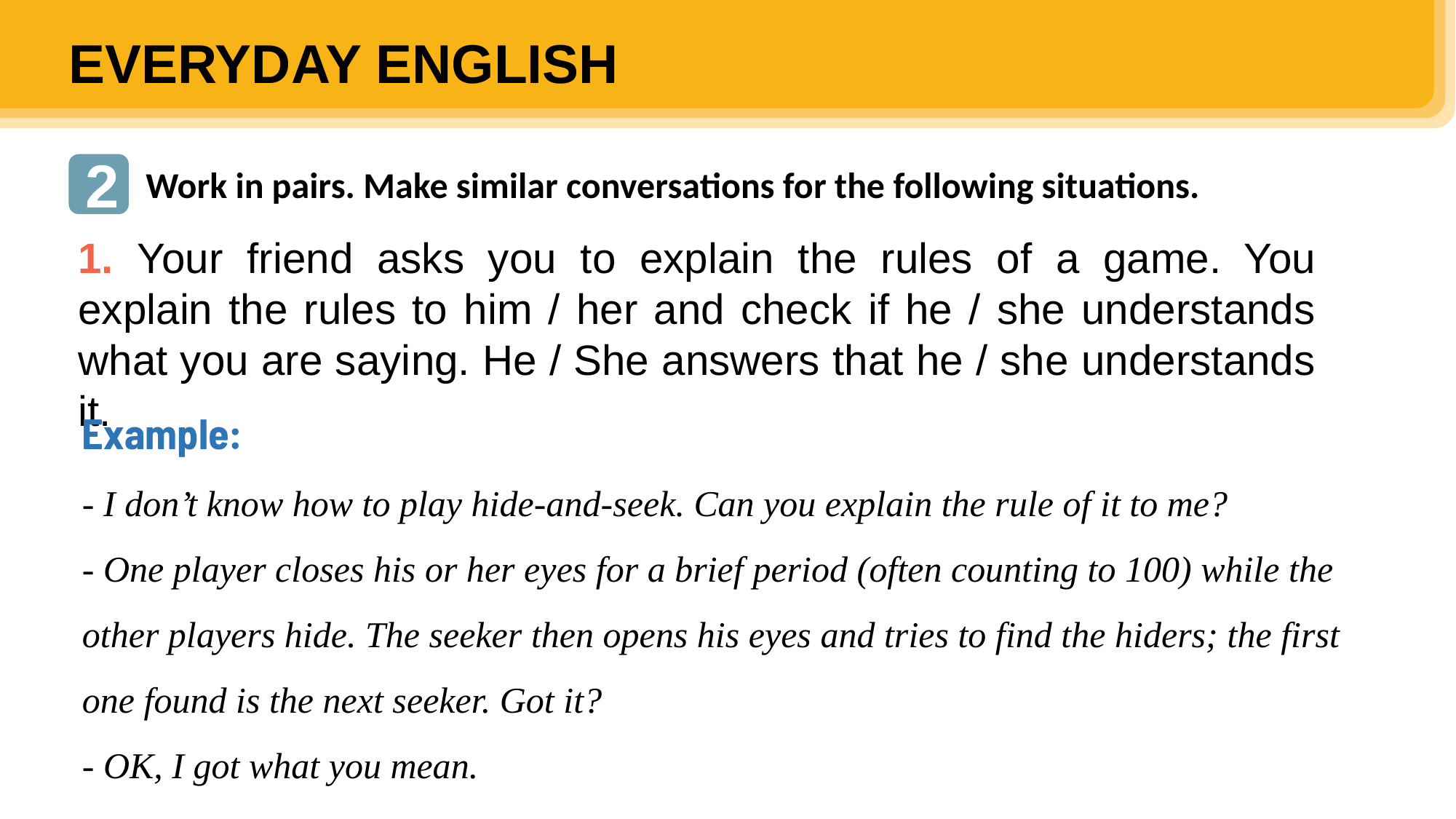

EVERYDAY ENGLISH
2

Work in pairs. Make similar conversations for the following situations.
1. Your friend asks you to explain the rules of a game. You explain the rules to him / her and check if he / she understands what you are saying. He / She answers that he / she understands it.
Example:
- I don’t know how to play hide-and-seek. Can you explain the rule of it to me?
- One player closes his or her eyes for a brief period (often counting to 100) while the other players hide. The seeker then opens his eyes and tries to find the hiders; the first one found is the next seeker. Got it?
- OK, I got what you mean.